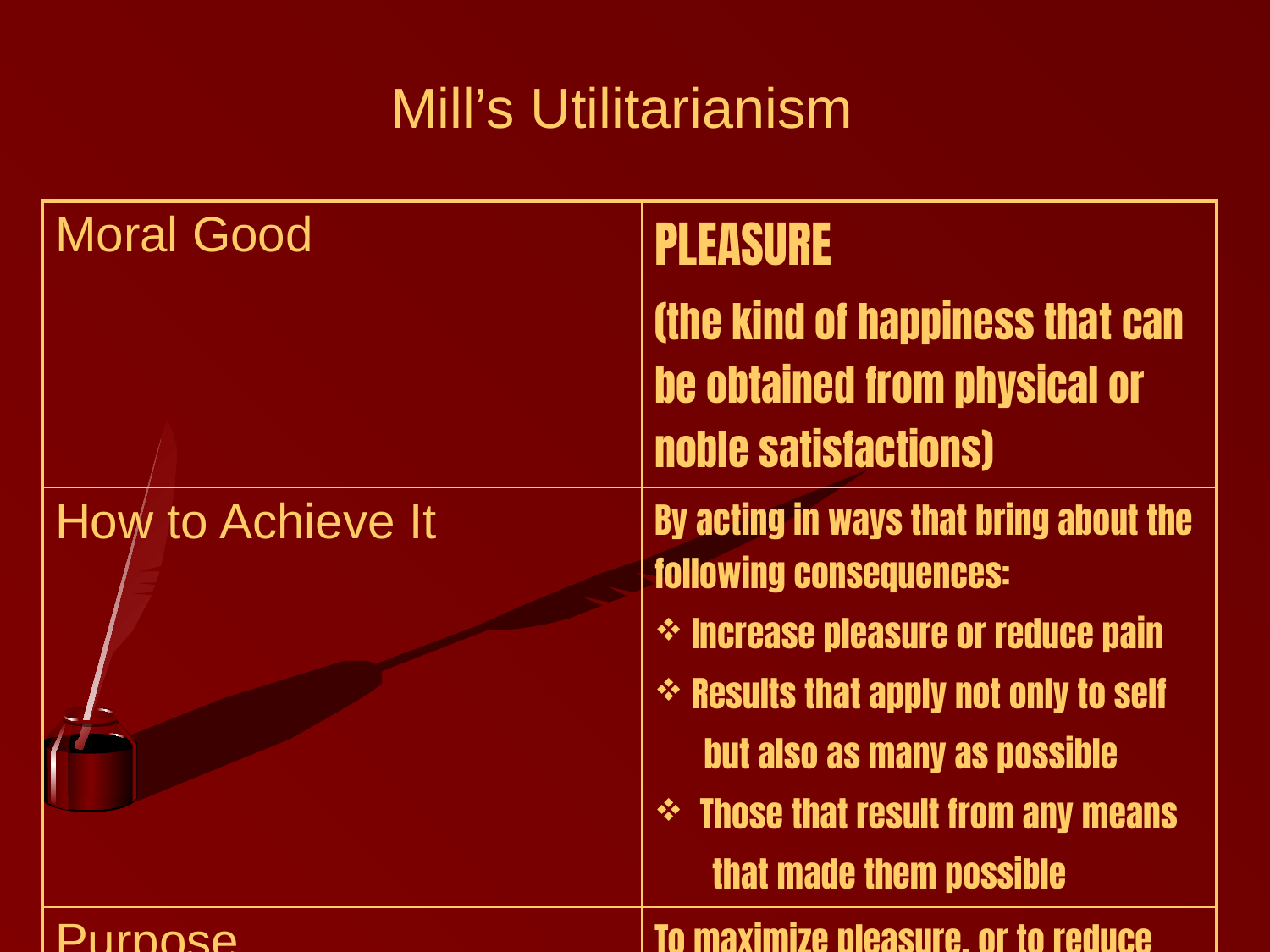

# Mill’s Utilitarianism
| Moral Good | PLEASURE (the kind of happiness that can be obtained from physical or noble satisfactions) |
| --- | --- |
| How to Achieve It | By acting in ways that bring about the following consequences: Increase pleasure or reduce pain Results that apply not only to self but also as many as possible Those that result from any means that made them possible |
| Purpose | To maximize pleasure, or to reduce suffering |